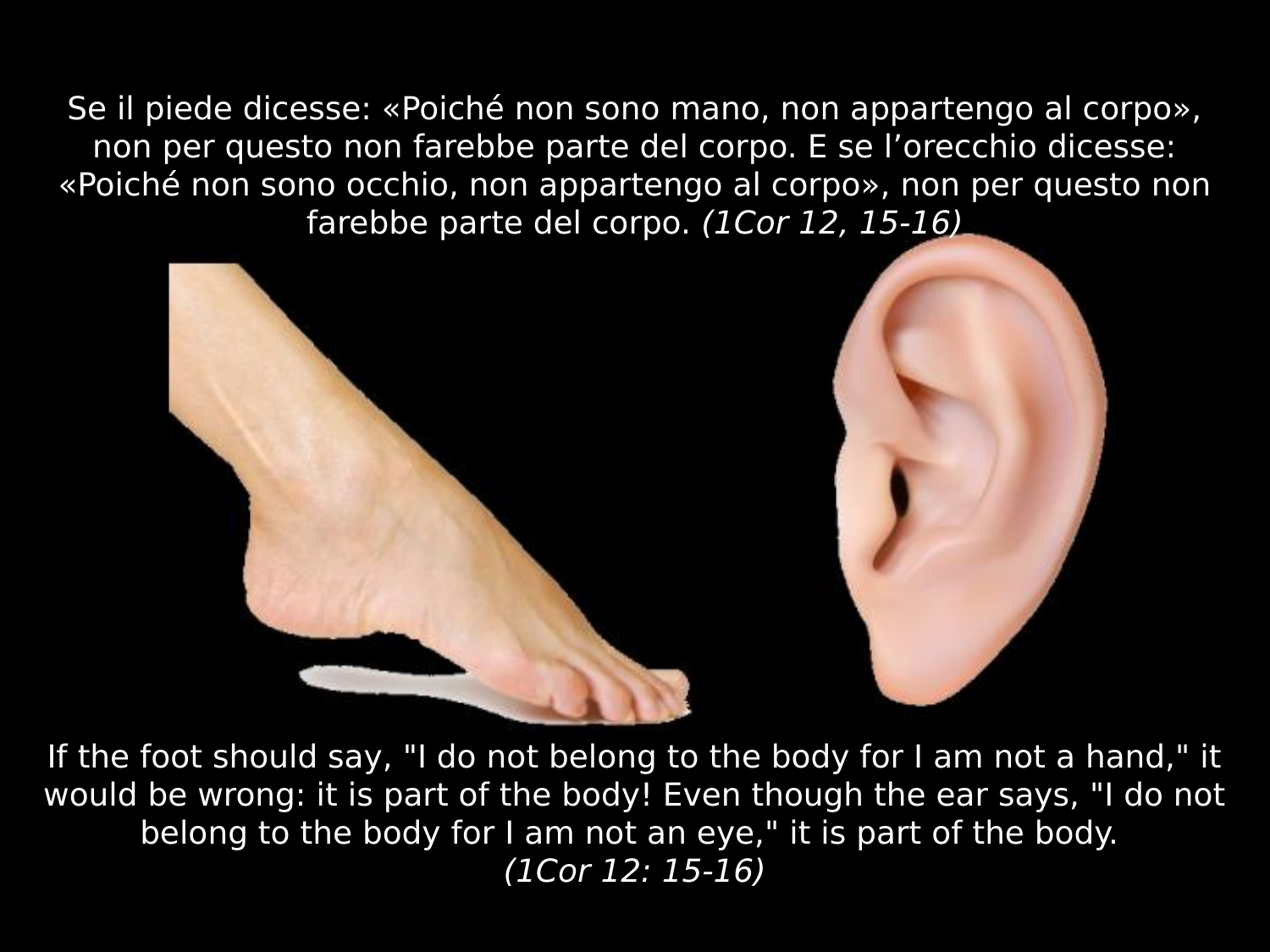

# Se il piede dicesse: «Poiché non sono mano, non appartengo al corpo», non per questo non farebbe parte del corpo. E se l’orecchio dicesse: «Poiché non sono occhio, non appartengo al corpo», non per questo non farebbe parte del corpo. (1Cor 12, 15-16)
If the foot should say, "I do not belong to the body for I am not a hand," it would be wrong: it is part of the body! Even though the ear says, "I do not belong to the body for I am not an eye," it is part of the body.
(1Cor 12: 15-16)